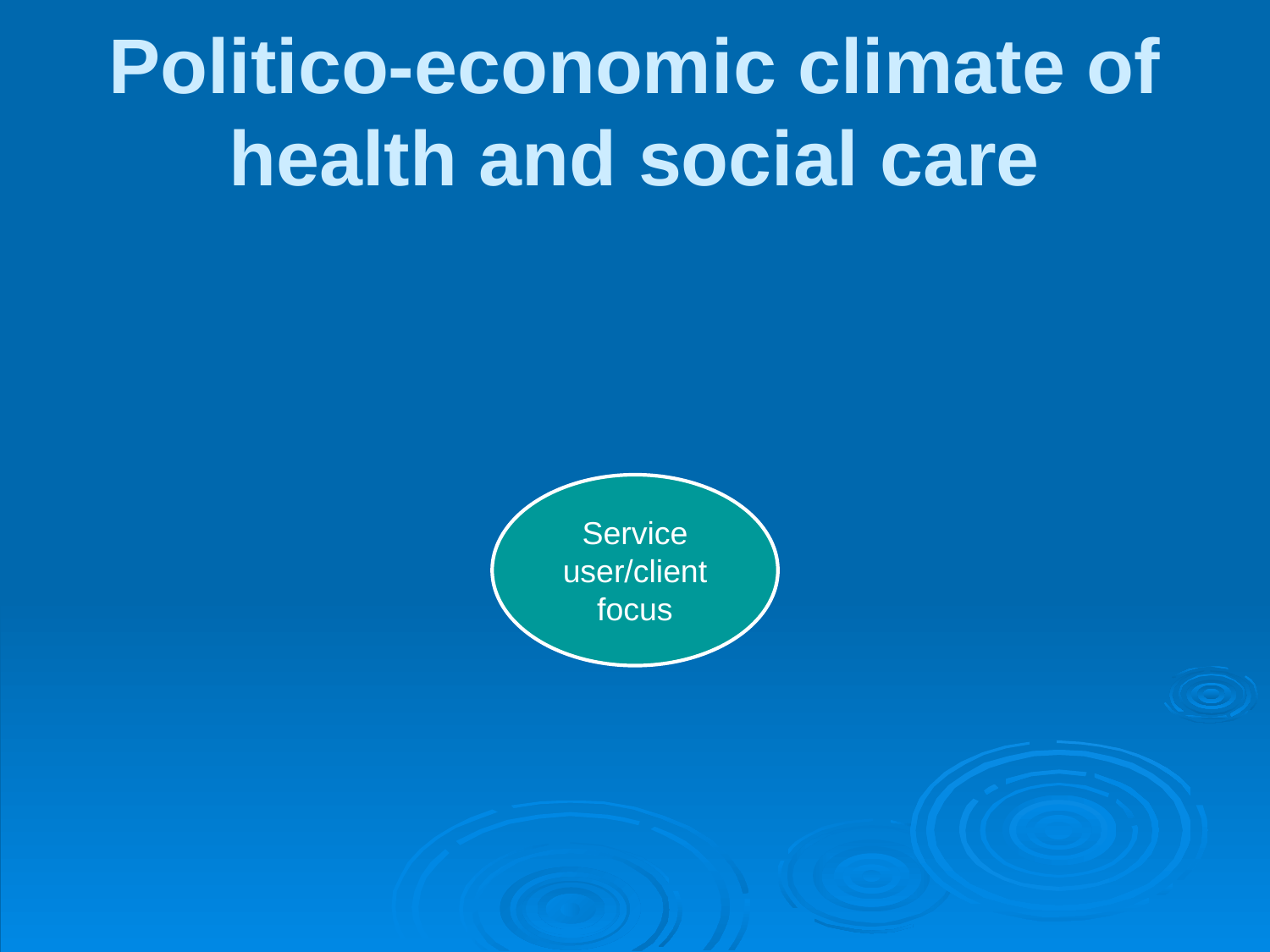

# Politico-economic climate of health and social care
Service user/client focus